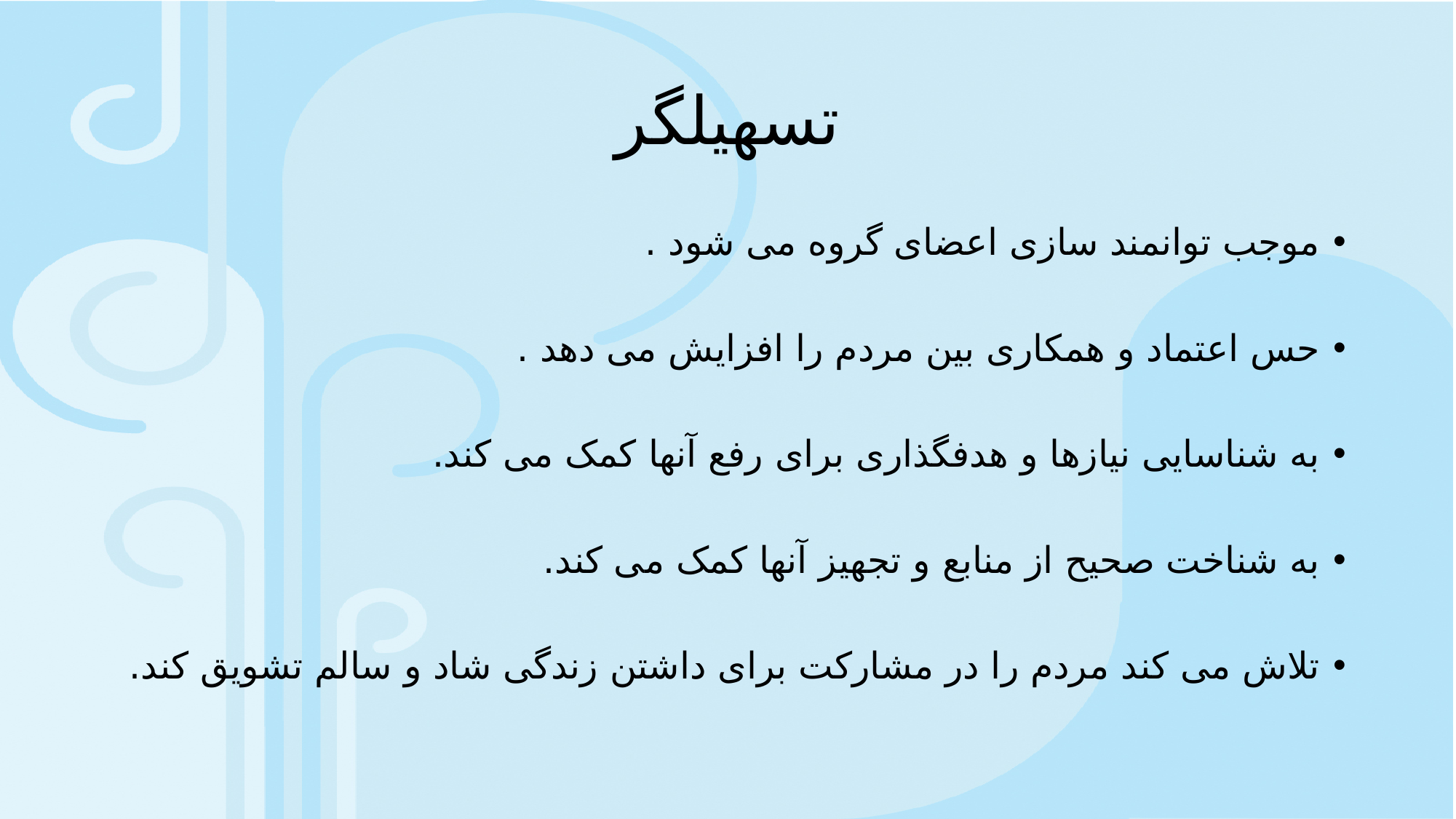

# تسهیلگر
موجب توانمند سازی اعضای گروه می شود .

حس اعتماد و همکاری بین مردم را افزایش می دهد .

به شناسایی نیازها و هدفگذاری برای رفع آنها کمک می کند.

به شناخت صحیح از منابع و تجهیز آنها کمک می کند.

تلاش می کند مردم را در مشارکت برای داشتن زندگی شاد و سالم تشویق کند.